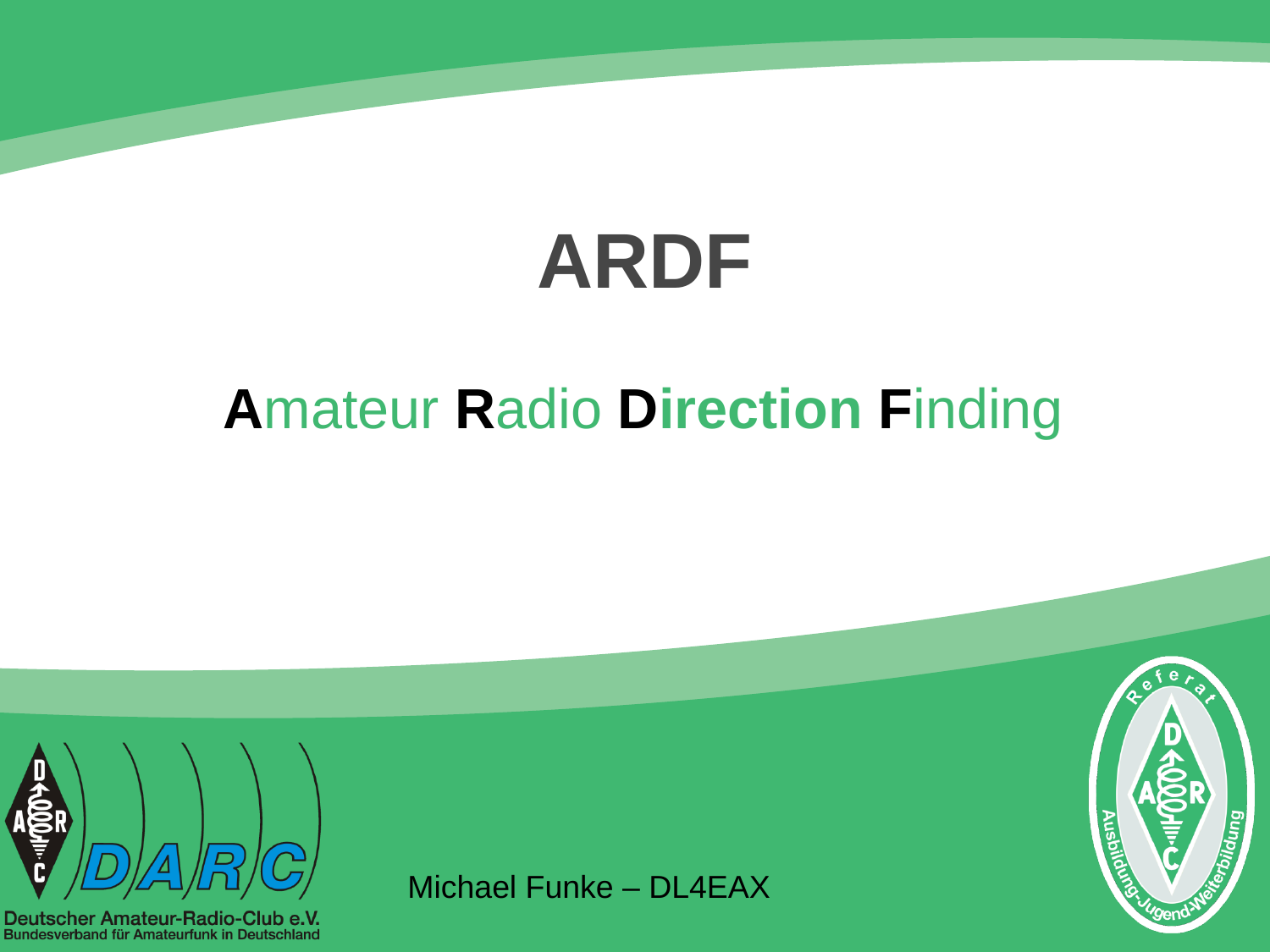

# ARDF
Amateur Radio Direction Finding
Michael Funke – DL4EAX